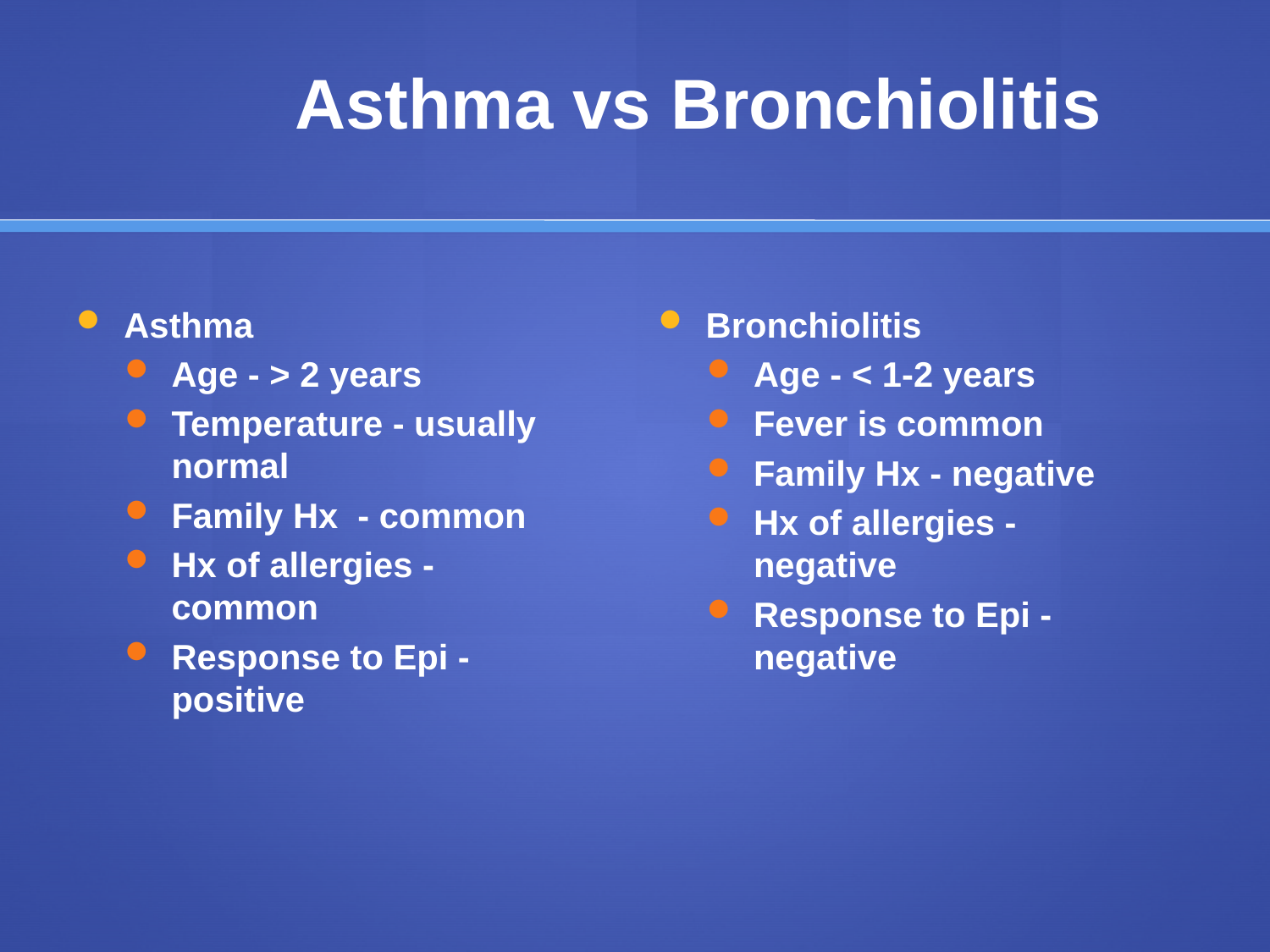

# Asthma vs Bronchiolitis
Asthma
Age - > 2 years
Temperature - usually normal
Family Hx  - common
Hx of allergies - common
Response to Epi - positive
Bronchiolitis
Age - < 1-2 years
Fever is common
Family Hx - negative
Hx of allergies - negative
Response to Epi - negative